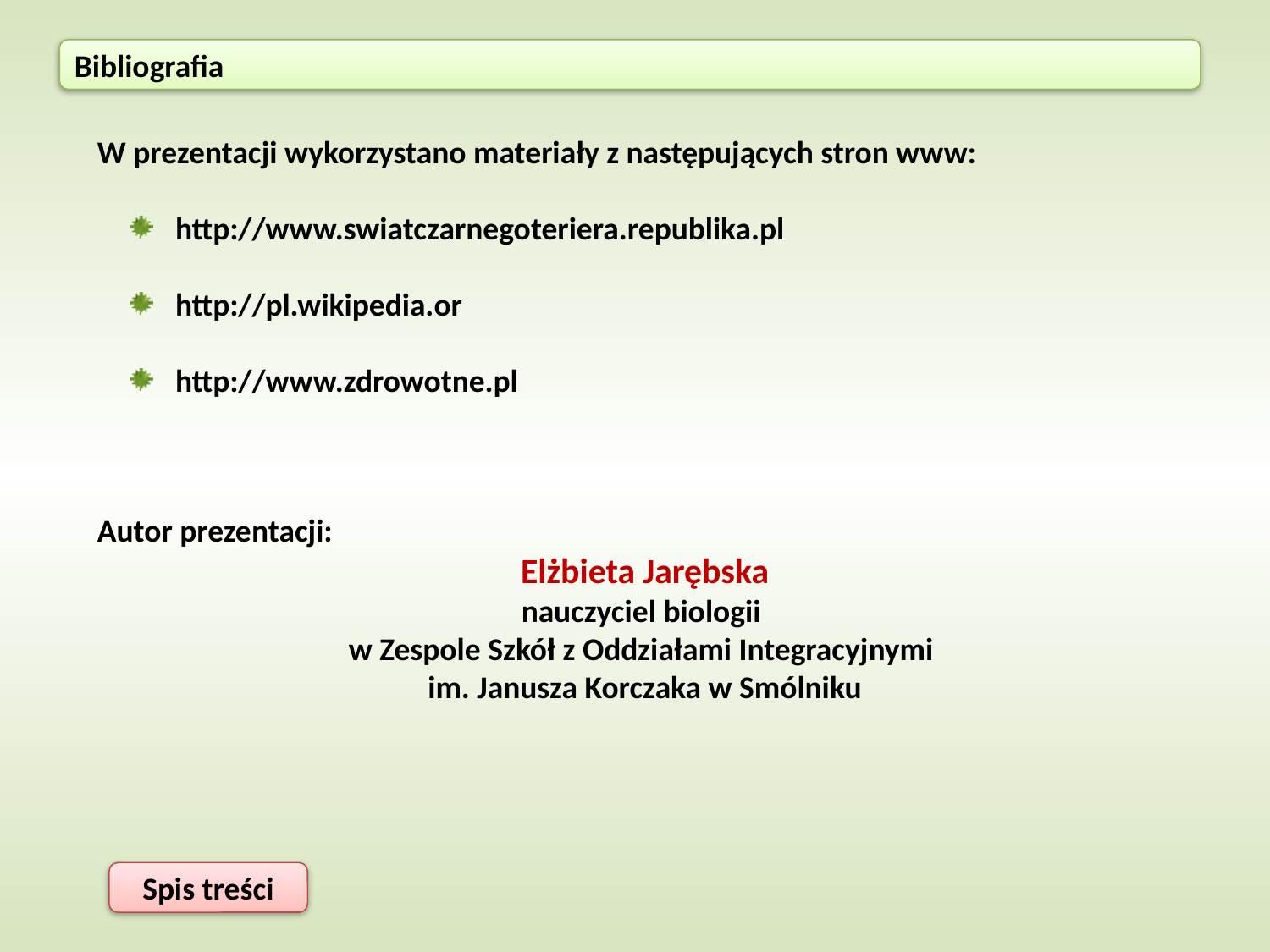

Bibliografia
W prezentacji wykorzystano materiały z następujących stron www:

  http://www.swiatczarnegoteriera.republika.pl

  http://pl.wikipedia.or

  http://www.zdrowotne.pl
Autor prezentacji:
Elżbieta Jarębska
nauczyciel biologii
w Zespole Szkół z Oddziałami Integracyjnymi
im. Janusza Korczaka w Smólniku
Spis treści